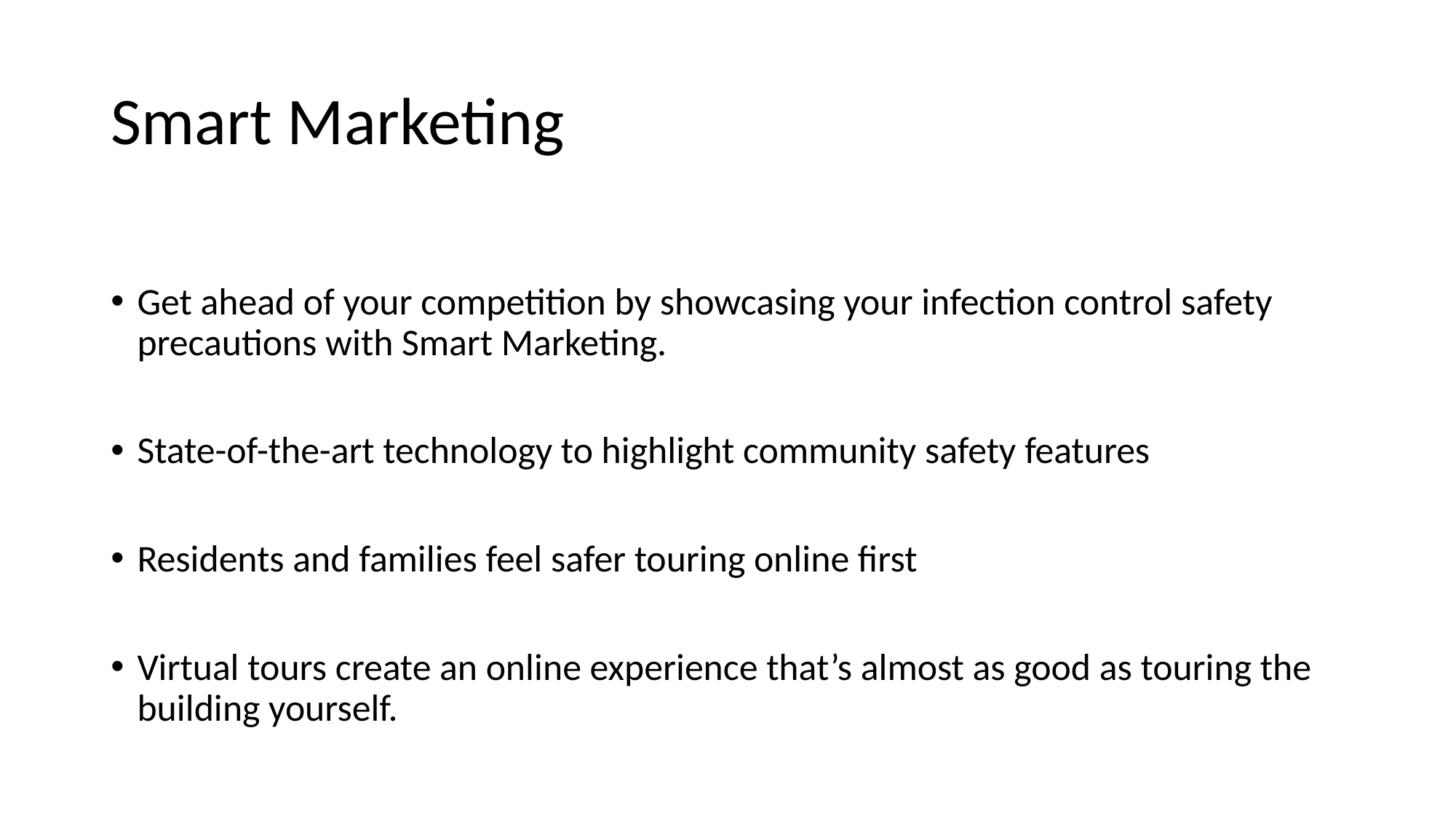

# Smart Marketing

Get ahead of your competition by showcasing your infection control safety precautions with Smart Marketing.

State-of-the-art technology to highlight community safety features

Residents and families feel safer touring online first

Virtual tours create an online experience that’s almost as good as touring the building yourself.